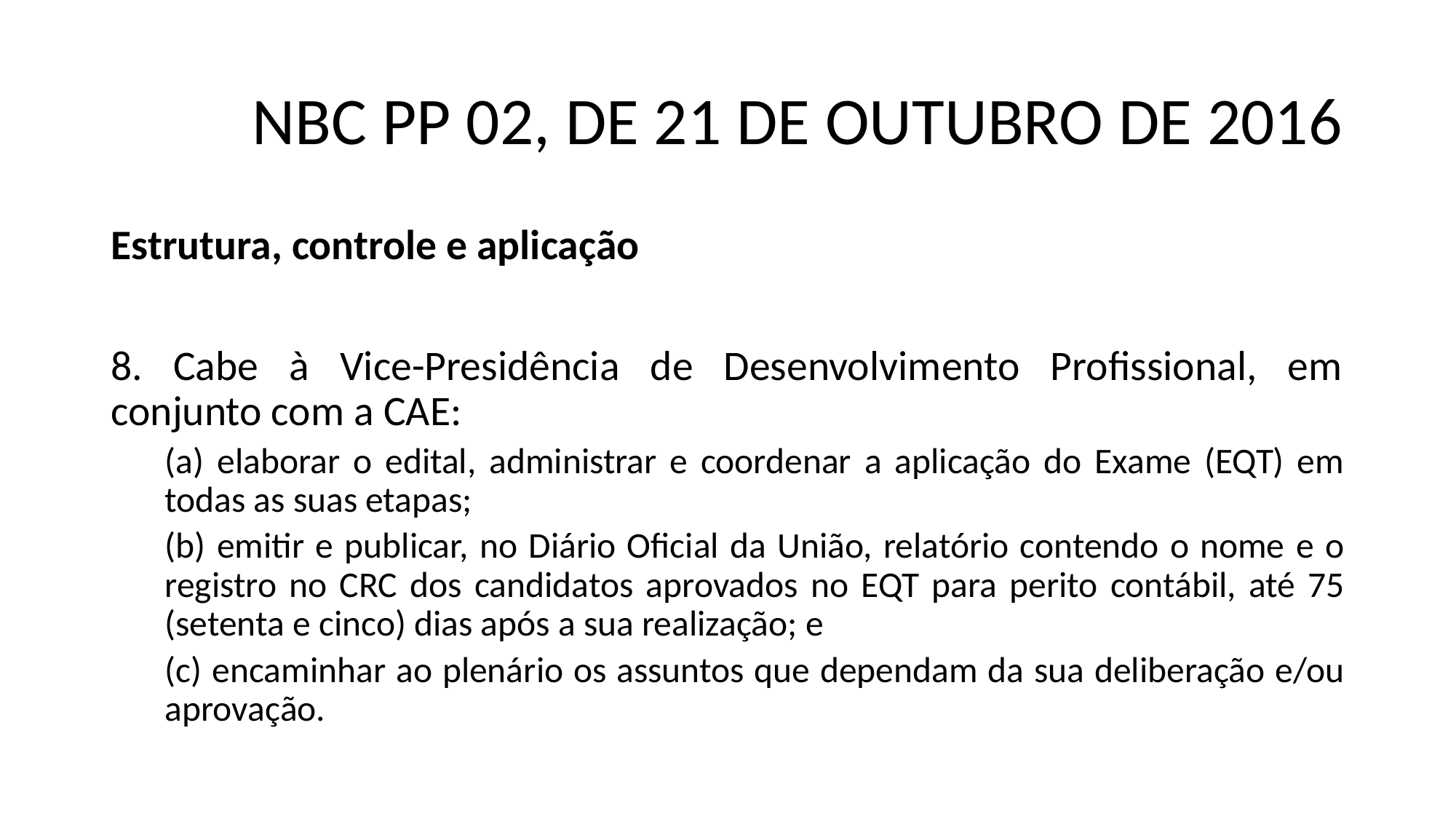

# NBC PP 02, DE 21 DE OUTUBRO DE 2016
Estrutura, controle e aplicação

8. Cabe à Vice-Presidência de Desenvolvimento Profissional, em conjunto com a CAE:
(a) elaborar o edital, administrar e coordenar a aplicação do Exame (EQT) em todas as suas etapas;
(b) emitir e publicar, no Diário Oficial da União, relatório contendo o nome e o registro no CRC dos candidatos aprovados no EQT para perito contábil, até 75 (setenta e cinco) dias após a sua realização; e
(c) encaminhar ao plenário os assuntos que dependam da sua deliberação e/ou aprovação.